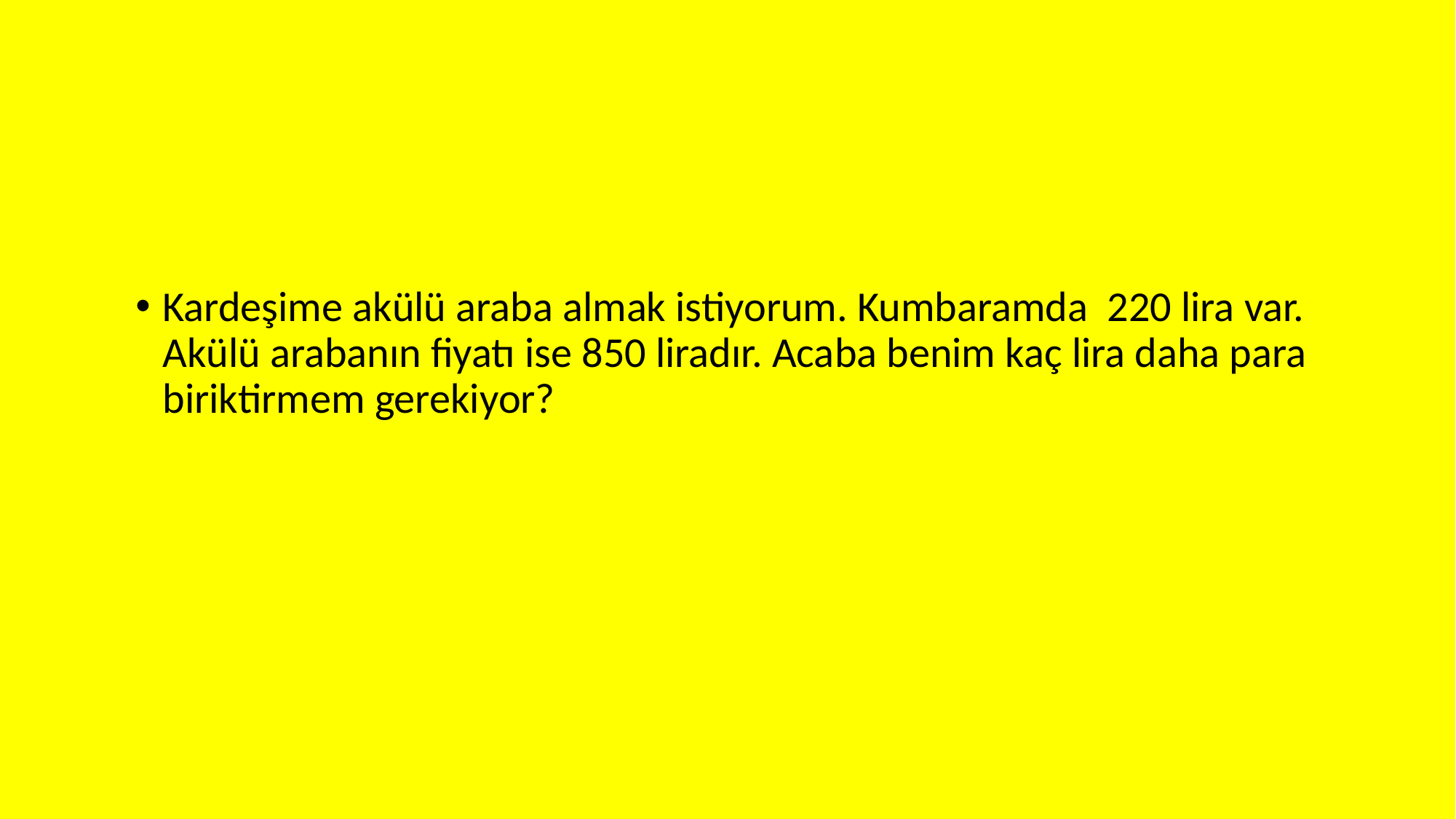

Kardeşime akülü araba almak istiyorum. Kumbaramda  220 lira var. Akülü arabanın fiyatı ise 850 liradır. Acaba benim kaç lira daha para biriktirmem gerekiyor?